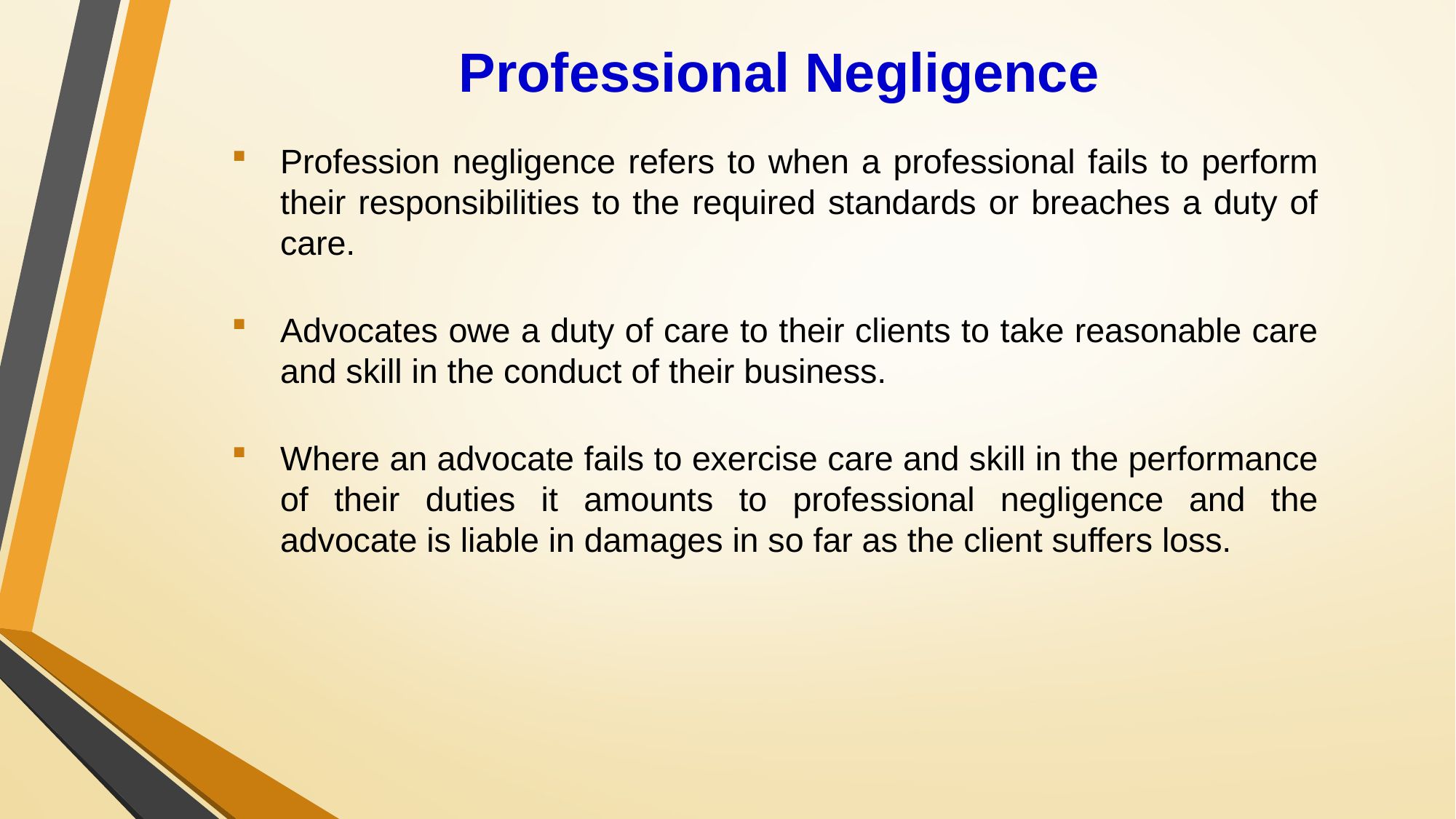

# Professional Negligence
Profession negligence refers to when a professional fails to perform their responsibilities to the required standards or breaches a duty of care.

Advocates owe a duty of care to their clients to take reasonable care and skill in the conduct of their business.

Where an advocate fails to exercise care and skill in the performance of their duties it amounts to professional negligence and the advocate is liable in damages in so far as the client suffers loss.